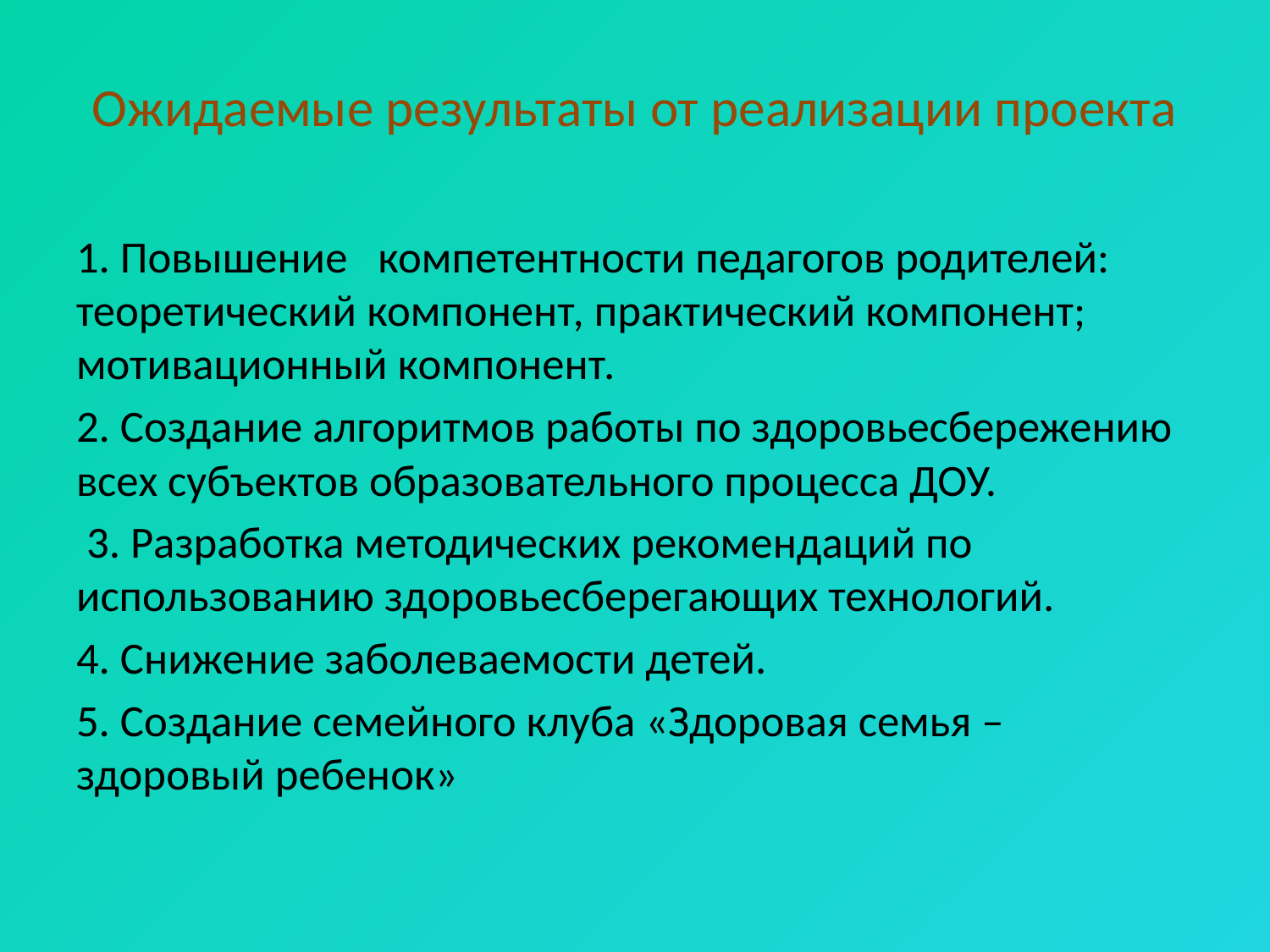

# Ожидаемые результаты от реализации проекта
1. Повышение   компетентности педагогов родителей: теоретический компонент, практический компонент; мотивационный компонент.
2. Создание алгоритмов работы по здоровьесбережению всех субъектов образовательного процесса ДОУ.
 3. Разработка методических рекомендаций по использованию здоровьесберегающих технологий.
4. Снижение заболеваемости детей.
5. Создание семейного клуба «Здоровая семья – здоровый ребенок»